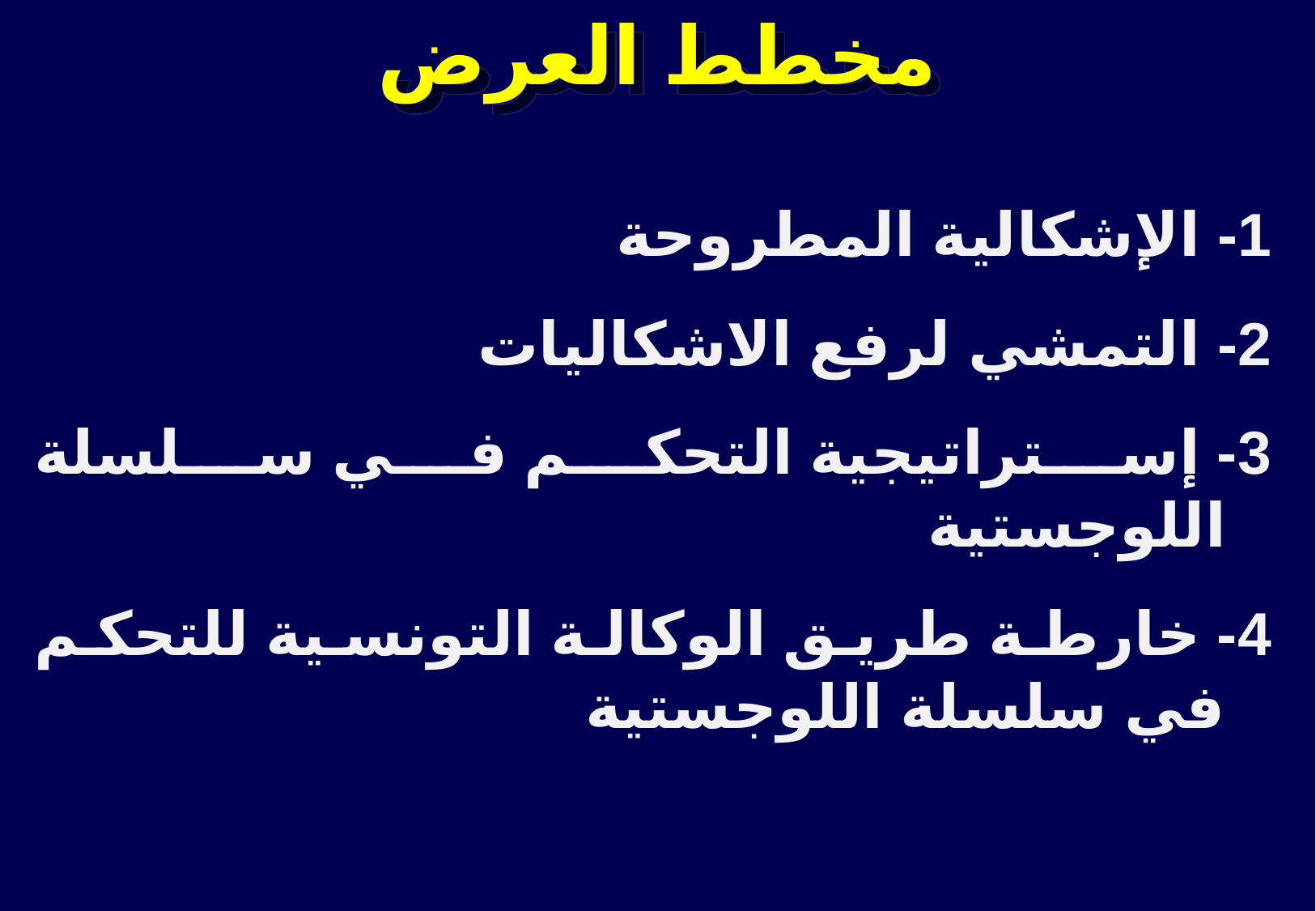

مخطط العرض
1- الإشكالية المطروحة

2- التمشي لرفع الاشكاليات

3- إستراتيجية التحكم في سلسلة اللوجستية

4- خارطة طريق الوكالة التونسية للتحكم في سلسلة اللوجستية